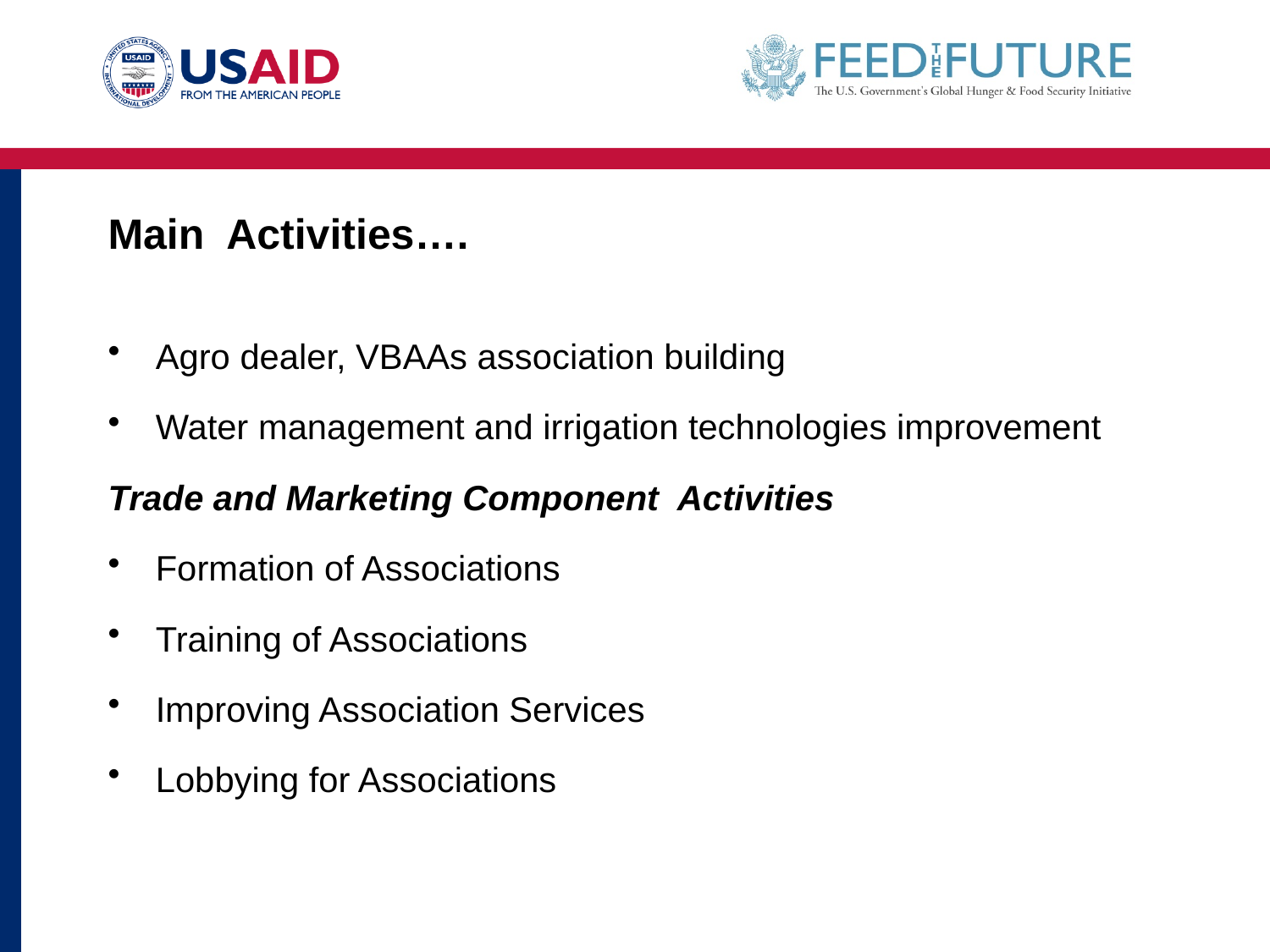

# Main  Activities….
Agro dealer, VBAAs association building
Water management and irrigation technologies improvement
Trade and Marketing Component  Activities
Formation of Associations
Training of Associations
Improving Association Services
Lobbying for Associations